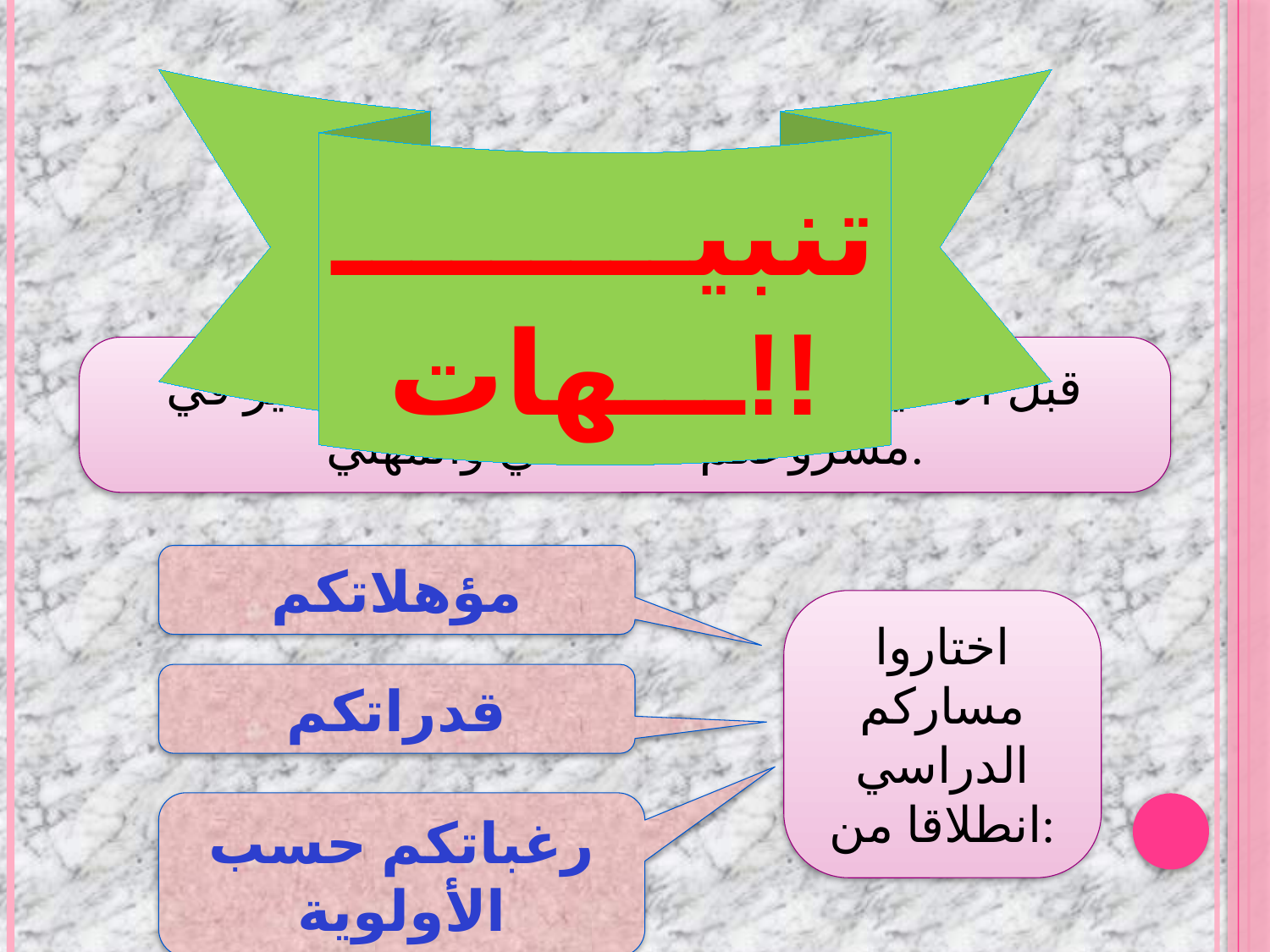

تنبيــــــــــــهات!!
قبل الاختيار وتغيير التوجيه، لابد من التفكير في مشروعكم الشخصي والمهني.
مؤهلاتكم
اختاروا مساركم الدراسي انطلاقا من:
قدراتكم
رغباتكم حسب الأولوية